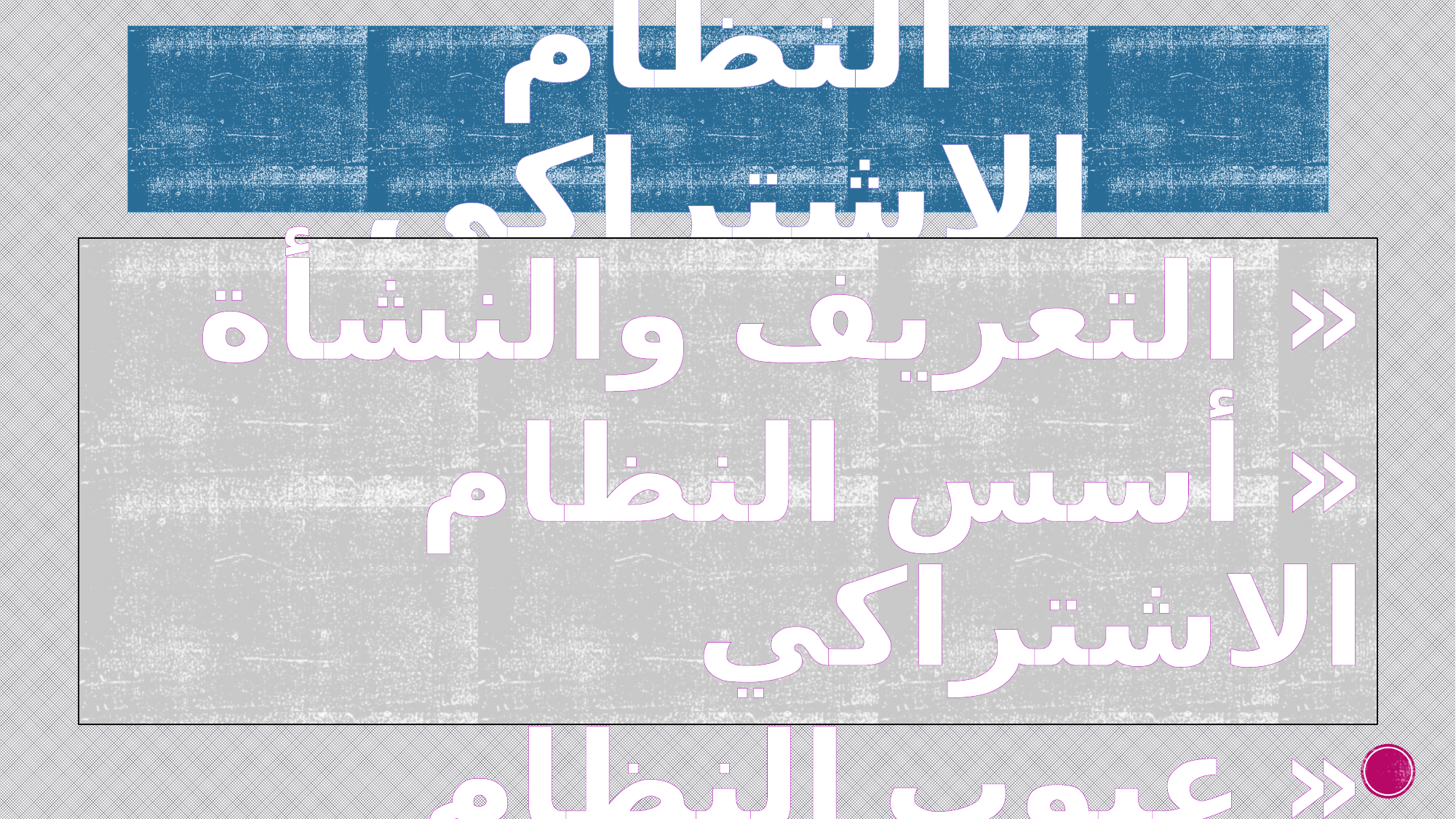

# النظام الاشتراكي
« التعريف والنشأة
« أسس النظام الاشتراكي
« عيوب النظام الاشتراكي